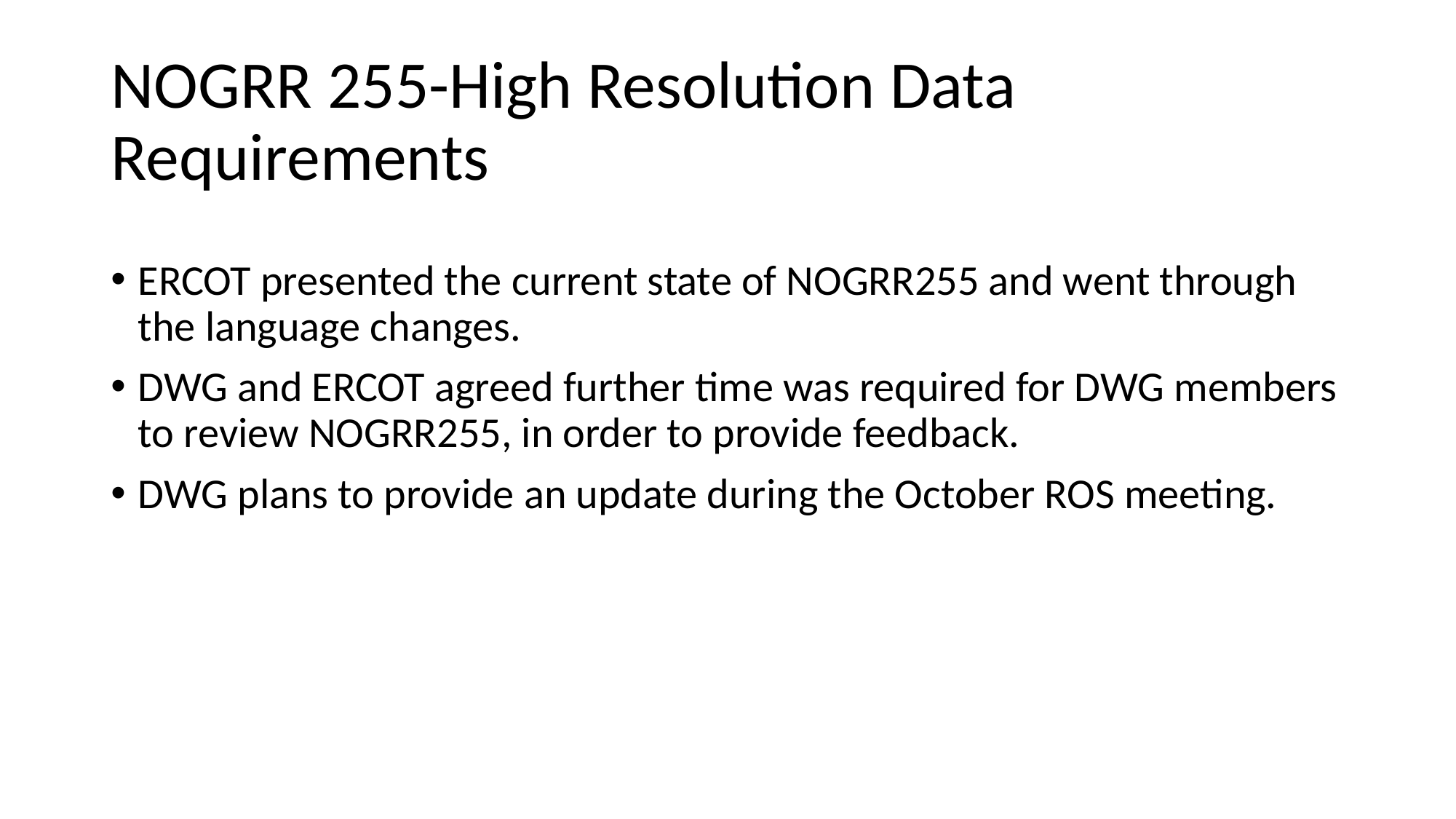

# NOGRR 255-High Resolution Data Requirements

ERCOT presented the current state of NOGRR255 and went through the language changes.
DWG and ERCOT agreed further time was required for DWG members to review NOGRR255, in order to provide feedback.
DWG plans to provide an update during the October ROS meeting.